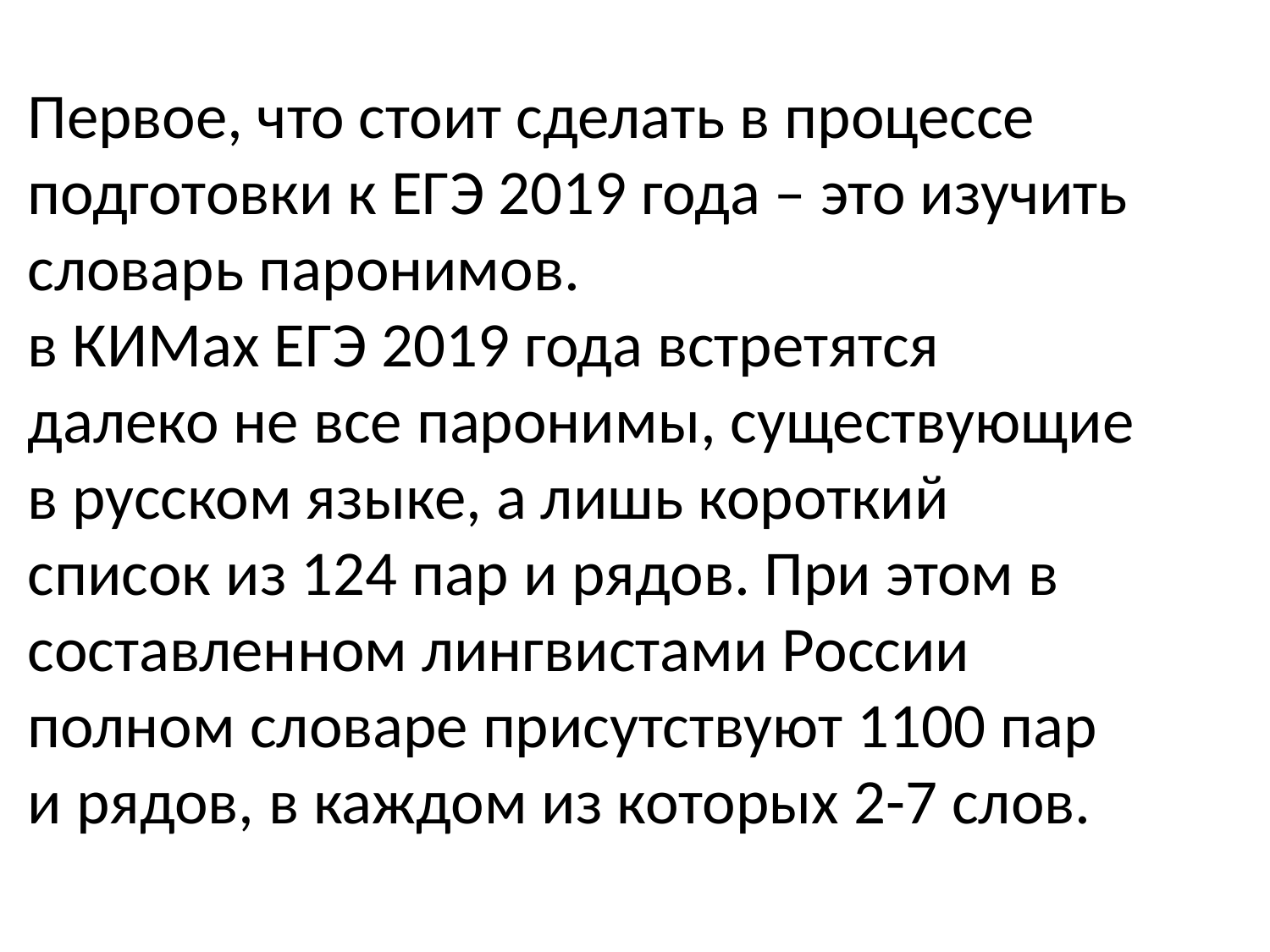

# Первое, что стоит сделать в процессе подготовки к ЕГЭ 2019 года – это изучить словарь паронимов. в КИМах ЕГЭ 2019 года встретятся далеко не все паронимы, существующие в русском языке, а лишь короткий список из 124 пар и рядов. При этом в составленном лингвистами России полном словаре присутствуют 1100 пар и рядов, в каждом из которых 2-7 слов.